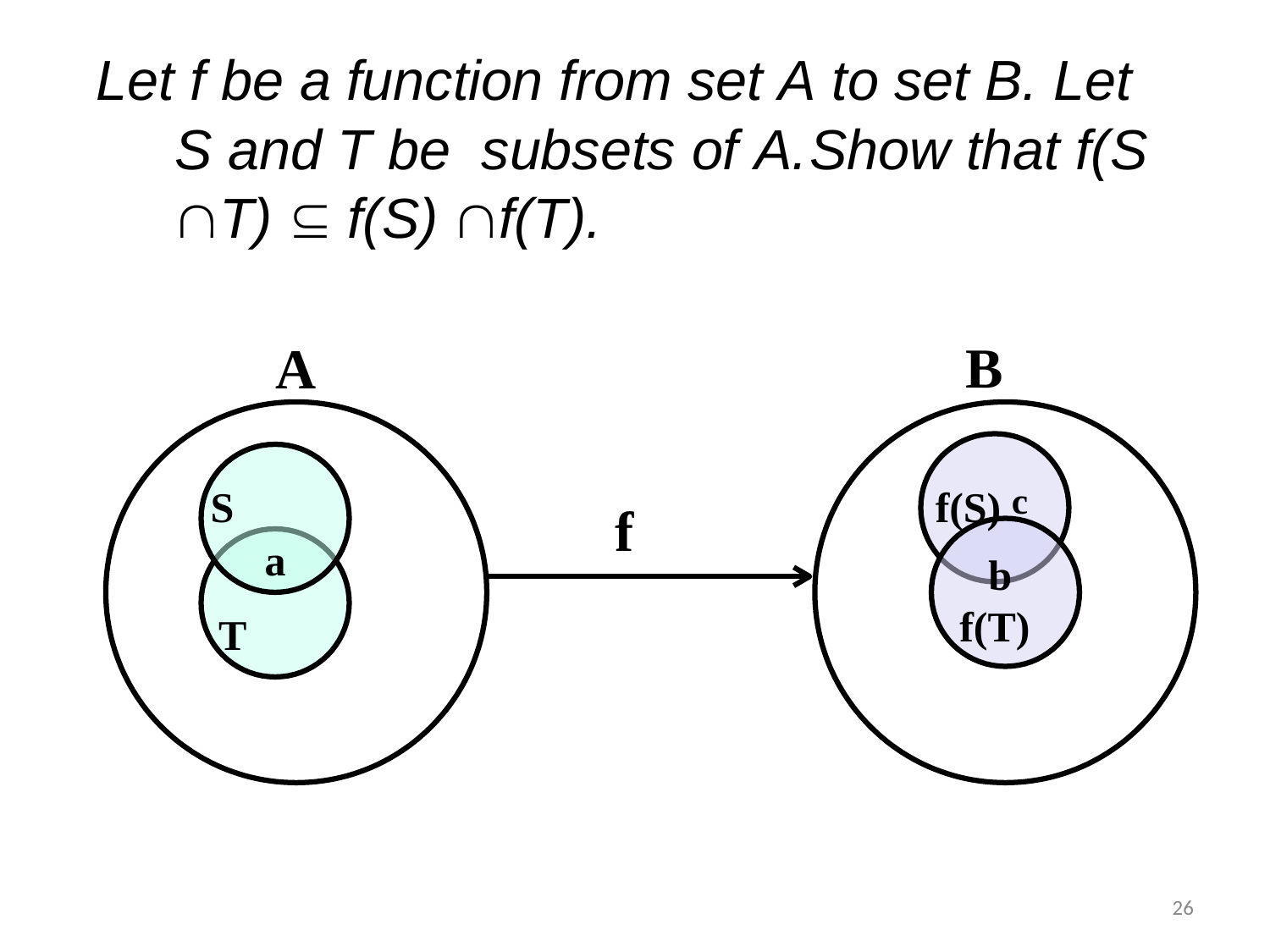

# Let f be a function from set A to set B. Let S and T be  subsets of A.	Show that f(S ∩T) ⊆ f(S) ∩f(T).
B
A

f(S) c
b  f(T)
S
f
a
T
26